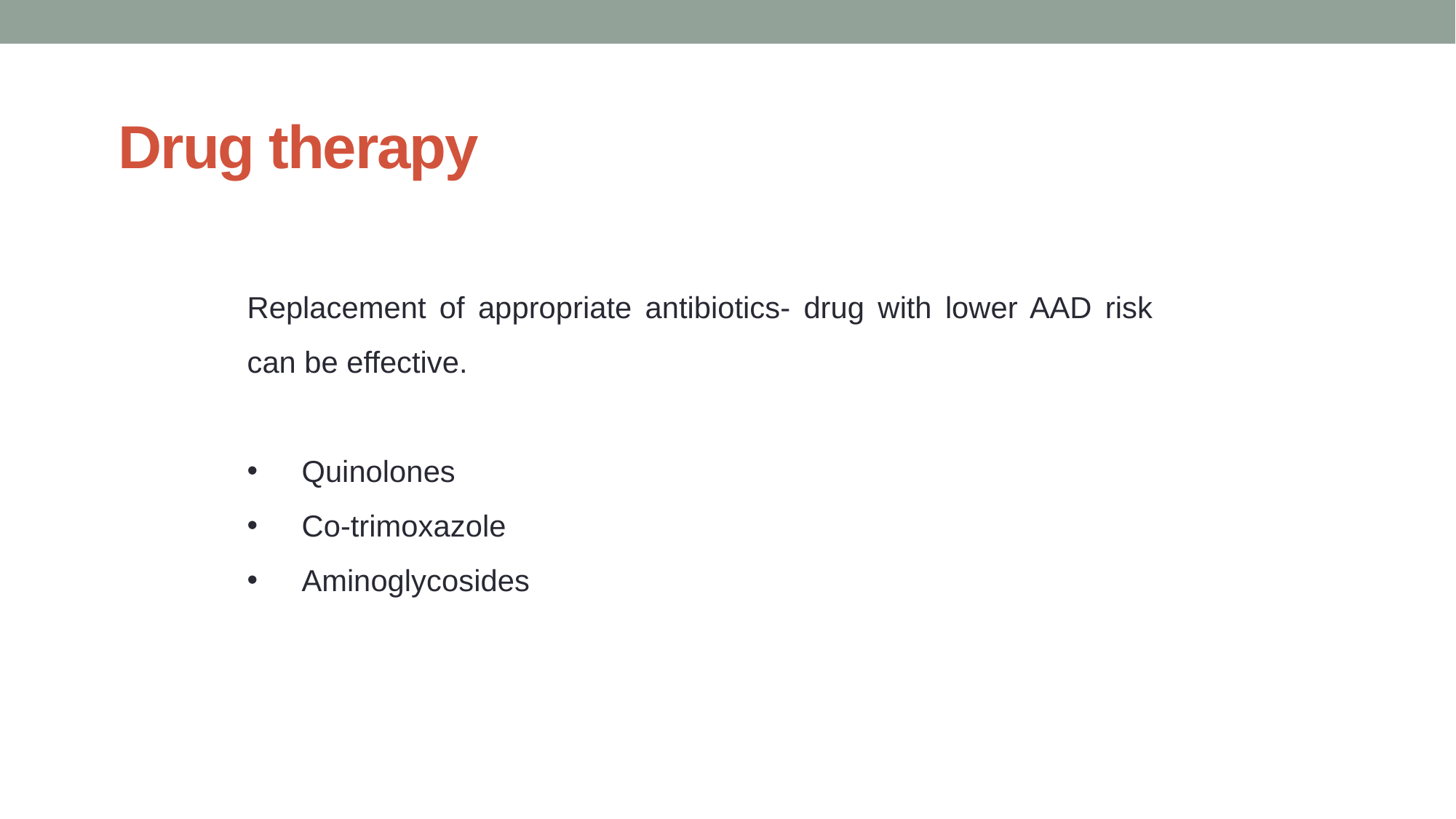

# Drug therapy
Replacement of appropriate antibiotics- drug with lower AAD risk can be effective.

Quinolones
Co-trimoxazole
Aminoglycosides